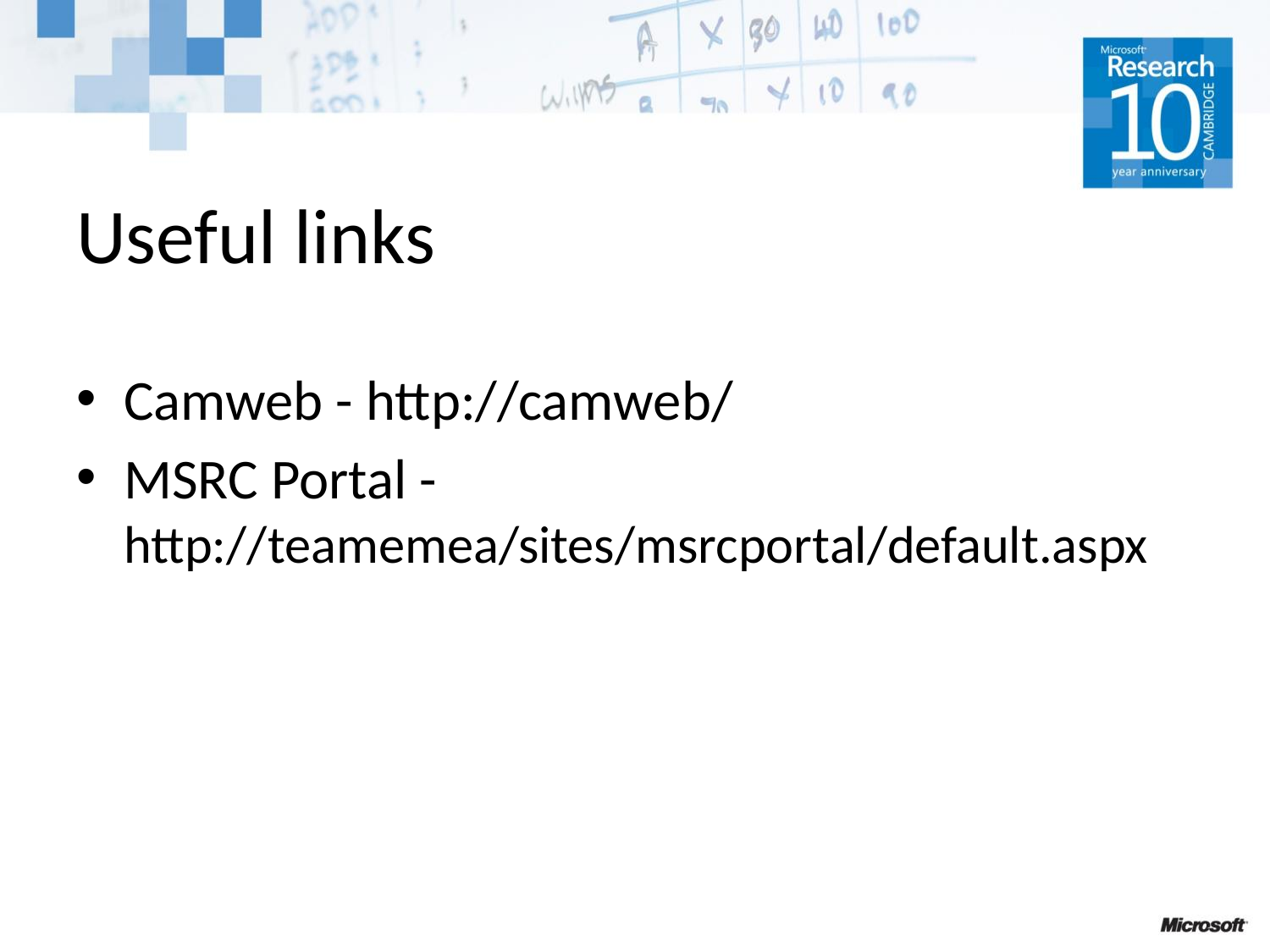

# Useful links
Camweb - http://camweb/
MSRC Portal - http://teamemea/sites/msrcportal/default.aspx